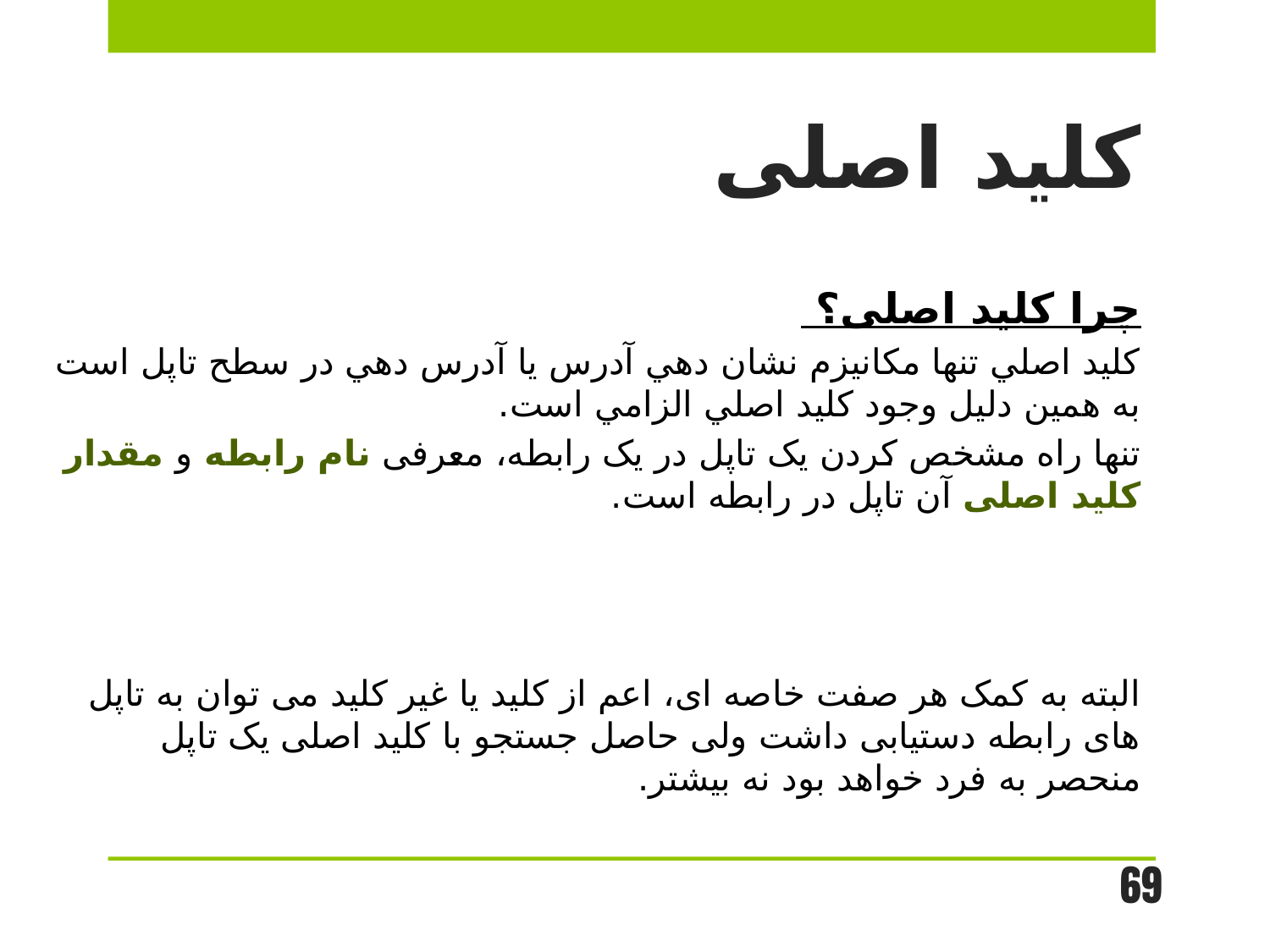

# کلید اصلی
چرا کلید اصلی؟
كليد اصلي تنها مكانيزم نشان دهي آدرس يا آدرس دهي در سطح تاپل است به همين دليل وجود كليد اصلي الزامي است.
تنها راه مشخص کردن یک تاپل در یک رابطه، معرفی نام رابطه و مقدار کلید اصلی آن تاپل در رابطه است.

البته به کمک هر صفت خاصه ای، اعم از کلید یا غیر کلید می توان به تاپل های رابطه دستیابی داشت ولی حاصل جستجو با کلید اصلی یک تاپل منحصر به فرد خواهد بود نه بیشتر.
69